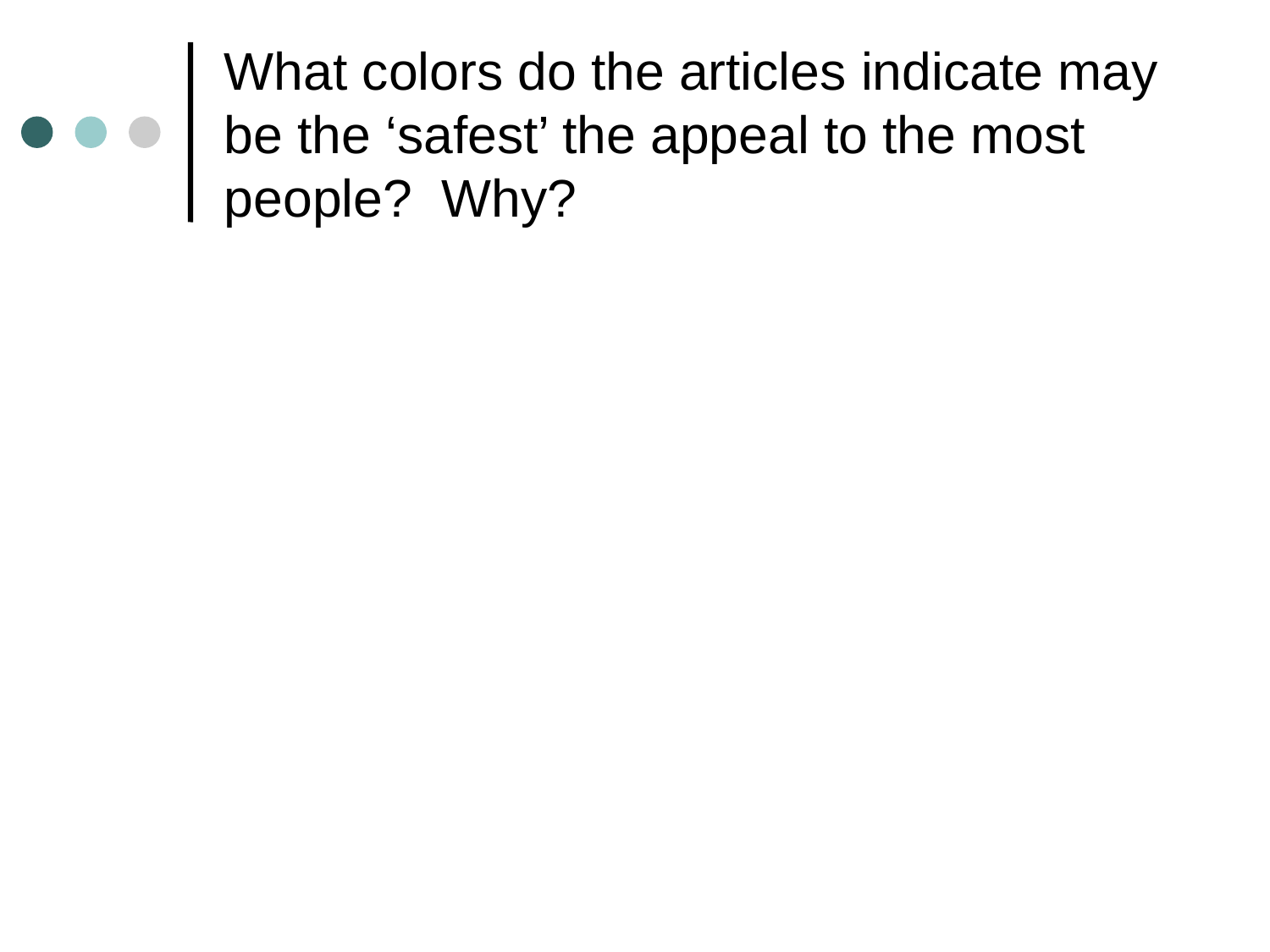

# What colors do the articles indicate may be the ‘safest’ the appeal to the most people?  Why?